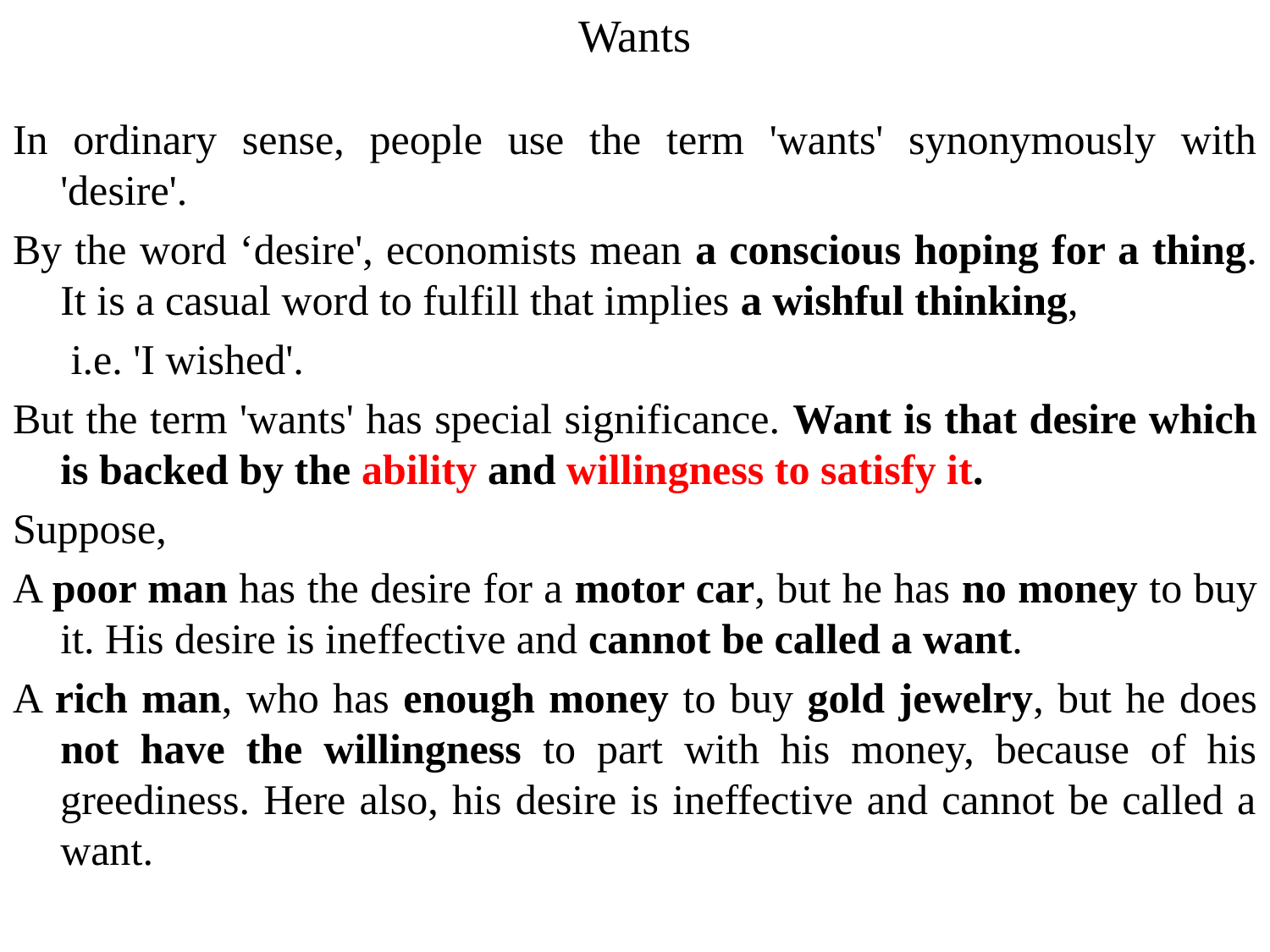

# Wants
In ordinary sense, people use the term 'wants' synonymously with 'desire'.
By the word ‘desire', economists mean a conscious hoping for a thing. It is a casual word to fulfill that implies a wishful thinking,
	 i.e. 'I wished'.
But the term 'wants' has special significance. Want is that desire which is backed by the ability and willingness to satisfy it.
Suppose,
A poor man has the desire for a motor car, but he has no money to buy it. His desire is ineffective and cannot be called a want.
A rich man, who has enough money to buy gold jewelry, but he does not have the willingness to part with his money, because of his greediness. Here also, his desire is ineffective and cannot be called a want.